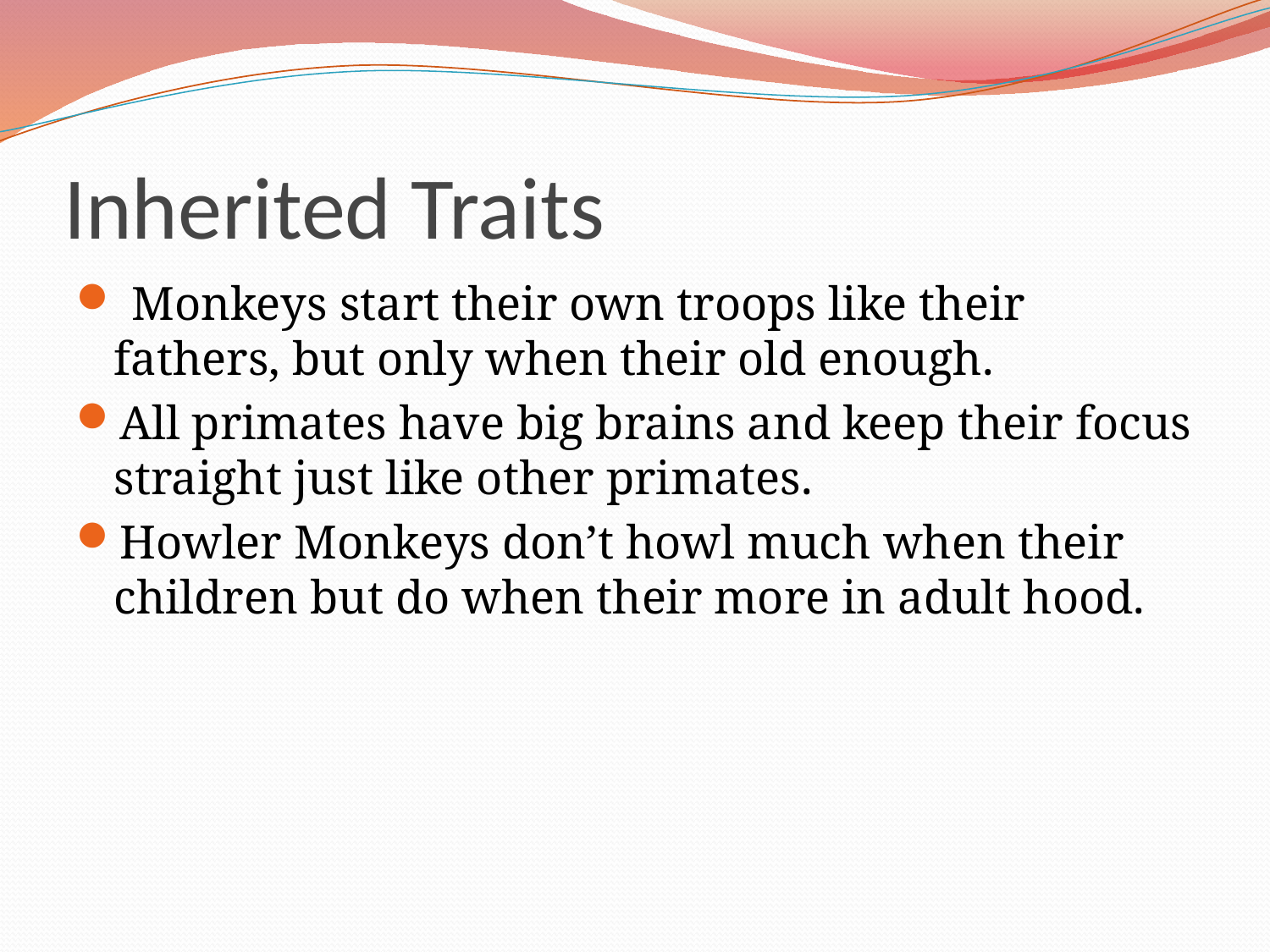

# Inherited Traits
 Monkeys start their own troops like their fathers, but only when their old enough.
All primates have big brains and keep their focus straight just like other primates.
Howler Monkeys don’t howl much when their children but do when their more in adult hood.